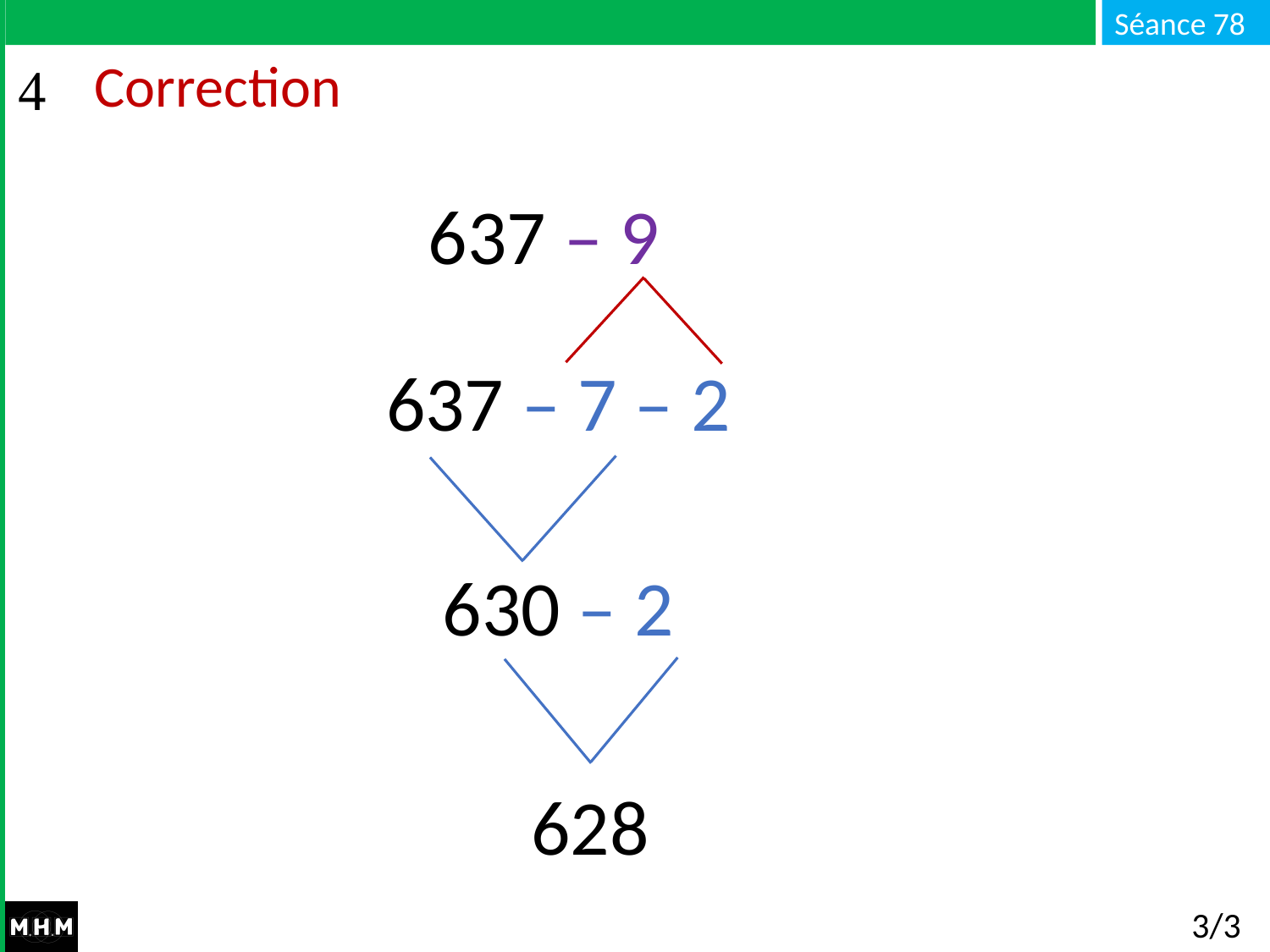

# Correction
637 – 9
637 – 7 – 2
630 – 2
628
3/3